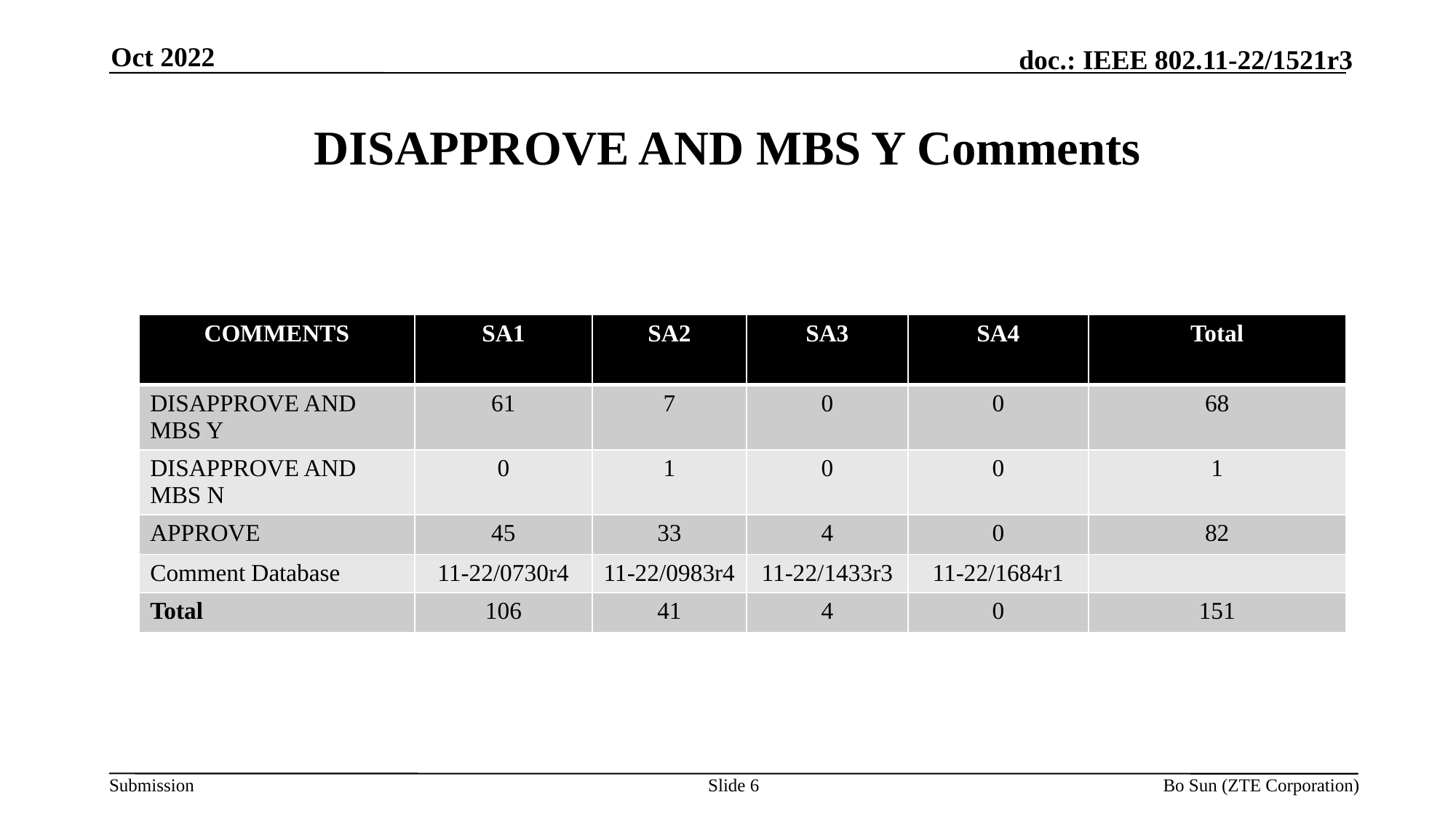

Oct 2022
# DISAPPROVE AND MBS Y Comments
| COMMENTS | SA1 | SA2 | SA3 | SA4 | Total |
| --- | --- | --- | --- | --- | --- |
| DISAPPROVE AND MBS Y | 61 | 7 | 0 | 0 | 68 |
| DISAPPROVE AND MBS N | 0 | 1 | 0 | 0 | 1 |
| APPROVE | 45 | 33 | 4 | 0 | 82 |
| Comment Database | 11-22/0730r4 | 11-22/0983r4 | 11-22/1433r3 | 11-22/1684r1 |  |
| Total | 106 | 41 | 4 | 0 | 151 |
Slide 6
Bo Sun (ZTE Corporation)